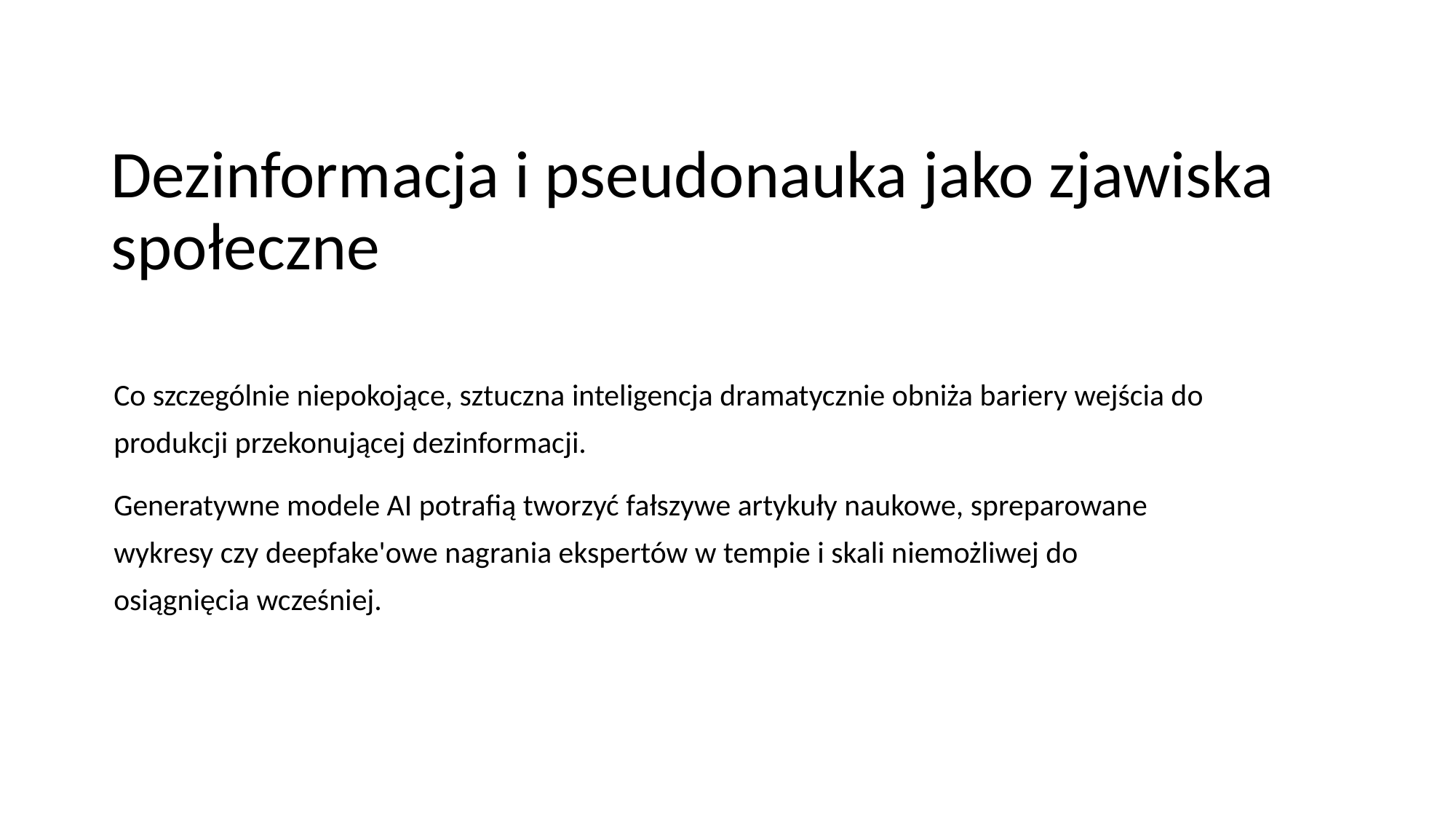

# Dezinformacja i pseudonauka jako zjawiska społeczne
Co szczególnie niepokojące, sztuczna inteligencja dramatycznie obniża bariery wejścia do produkcji przekonującej dezinformacji.
Generatywne modele AI potrafią tworzyć fałszywe artykuły naukowe, spreparowane wykresy czy deepfake'owe nagrania ekspertów w tempie i skali niemożliwej do osiągnięcia wcześniej.